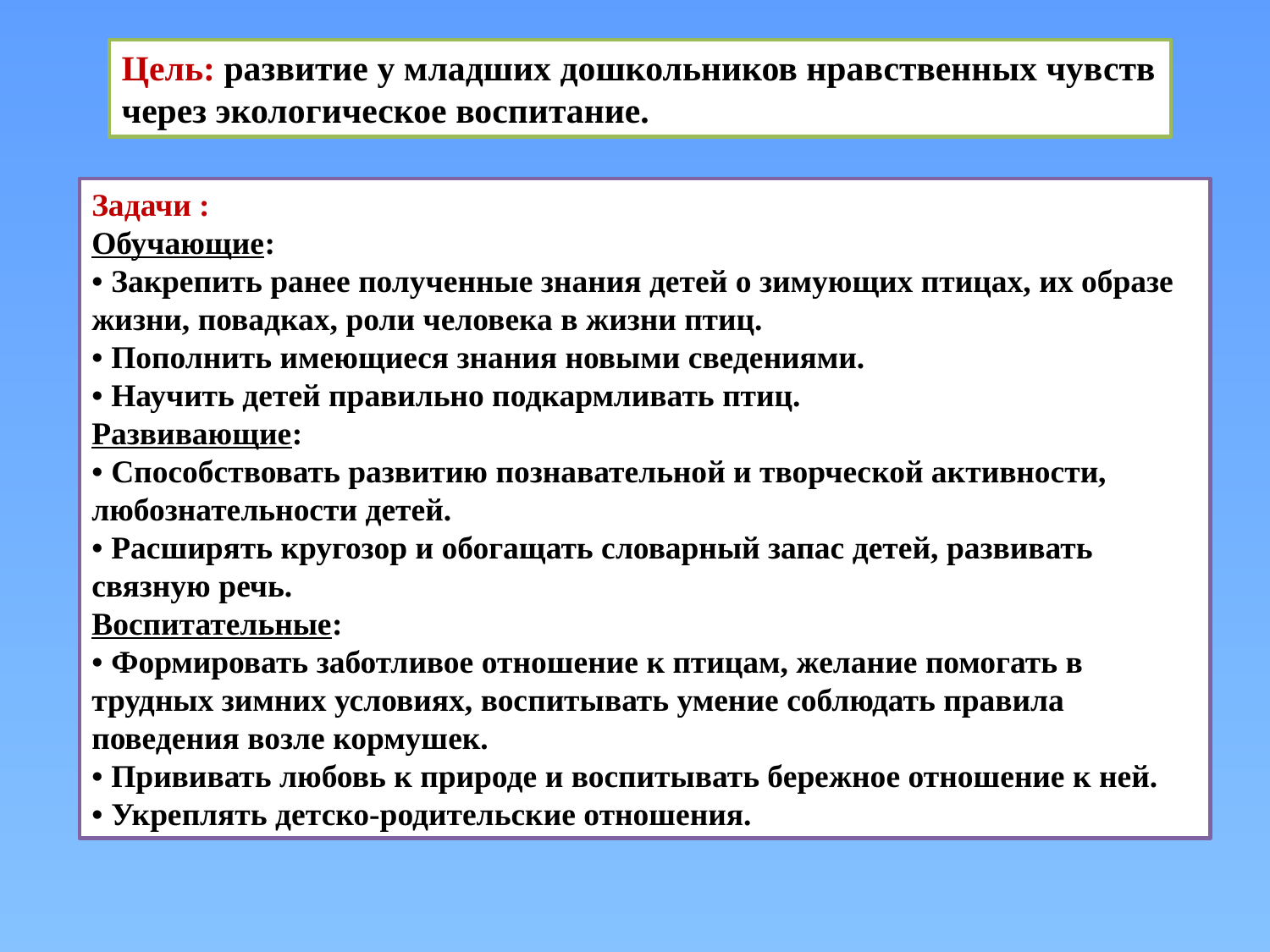

Цель: развитие у младших дошкольников нравственных чувств через экологическое воспитание.
Задачи :
Обучающие:
• Закрепить ранее полученные знания детей о зимующих птицах, их образе жизни, повадках, роли человека в жизни птиц.
• Пополнить имеющиеся знания новыми сведениями.
• Научить детей правильно подкармливать птиц.
Развивающие:
• Способствовать развитию познавательной и творческой активности, любознательности детей.
• Расширять кругозор и обогащать словарный запас детей, развивать связную речь.
Воспитательные:
• Формировать заботливое отношение к птицам, желание помогать в трудных зимних условиях, воспитывать умение соблюдать правила поведения возле кормушек.
• Прививать любовь к природе и воспитывать бережное отношение к ней.
• Укреплять детско-родительские отношения.